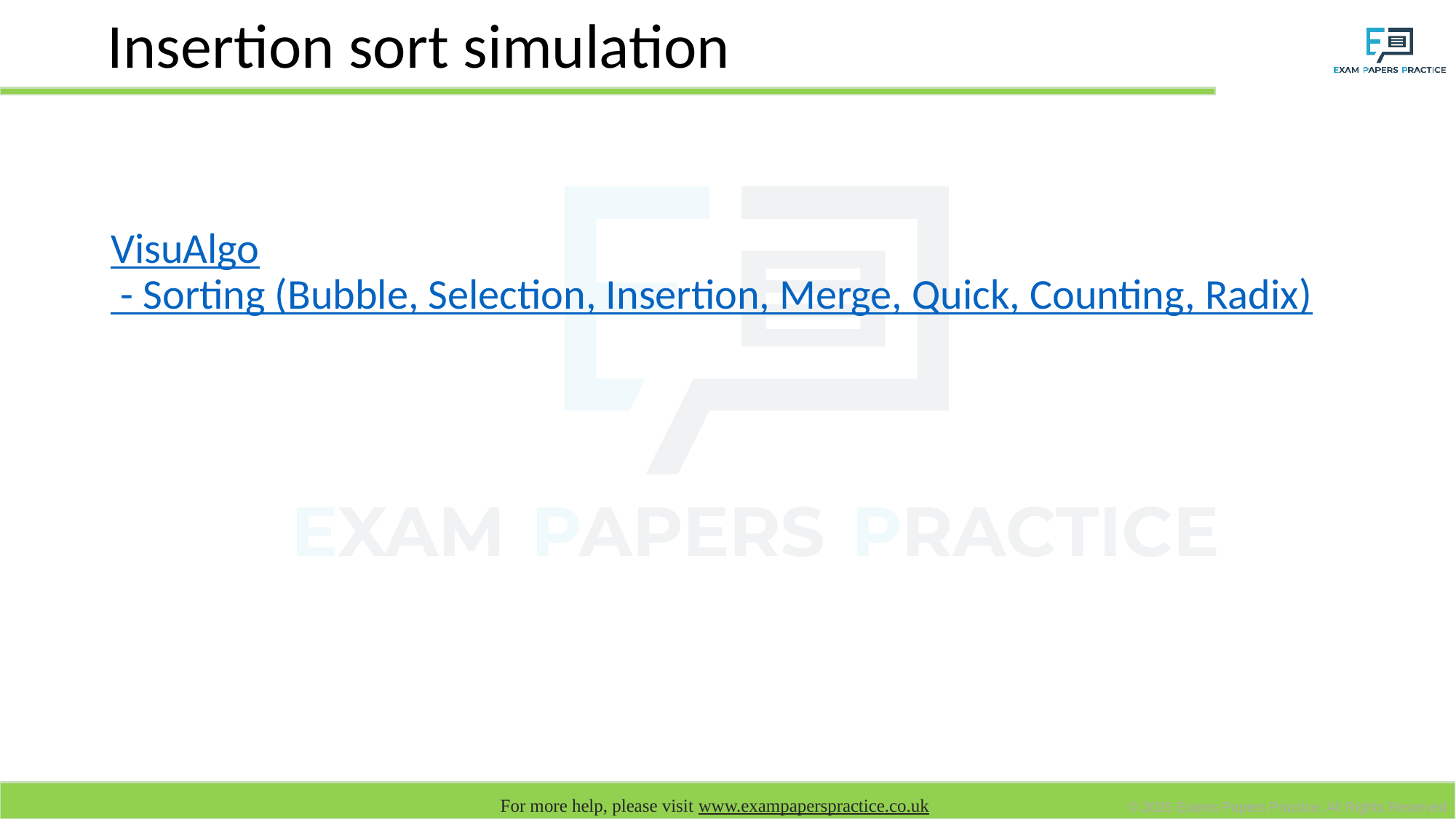

# Insertion sort simulation
VisuAlgo - Sorting (Bubble, Selection, Insertion, Merge, Quick, Counting, Radix)